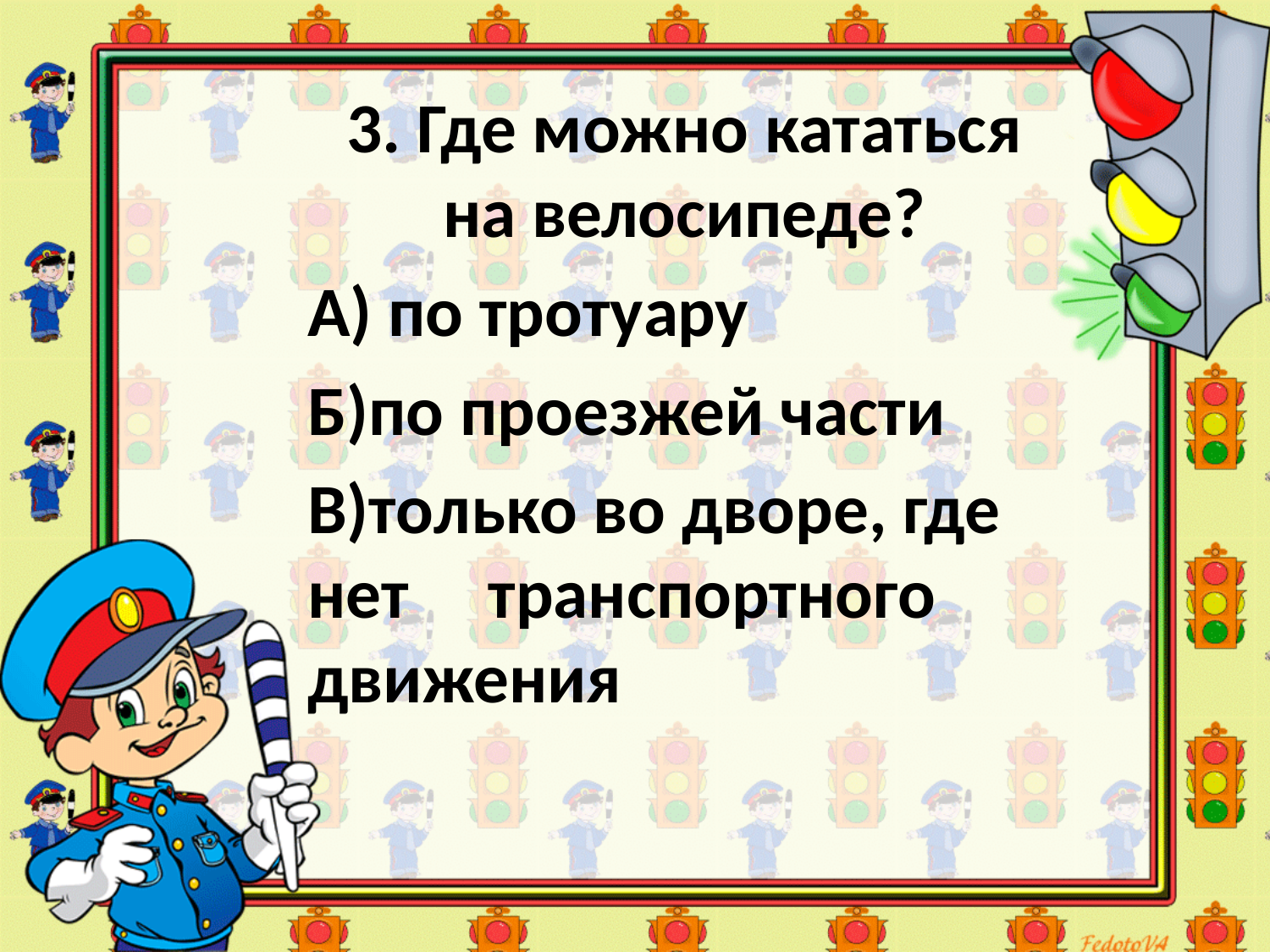

3. Где можно кататься на велосипеде?
А) по тротуару
Б)по проезжей части
В)только во дворе, где нет     транспортного движения

#